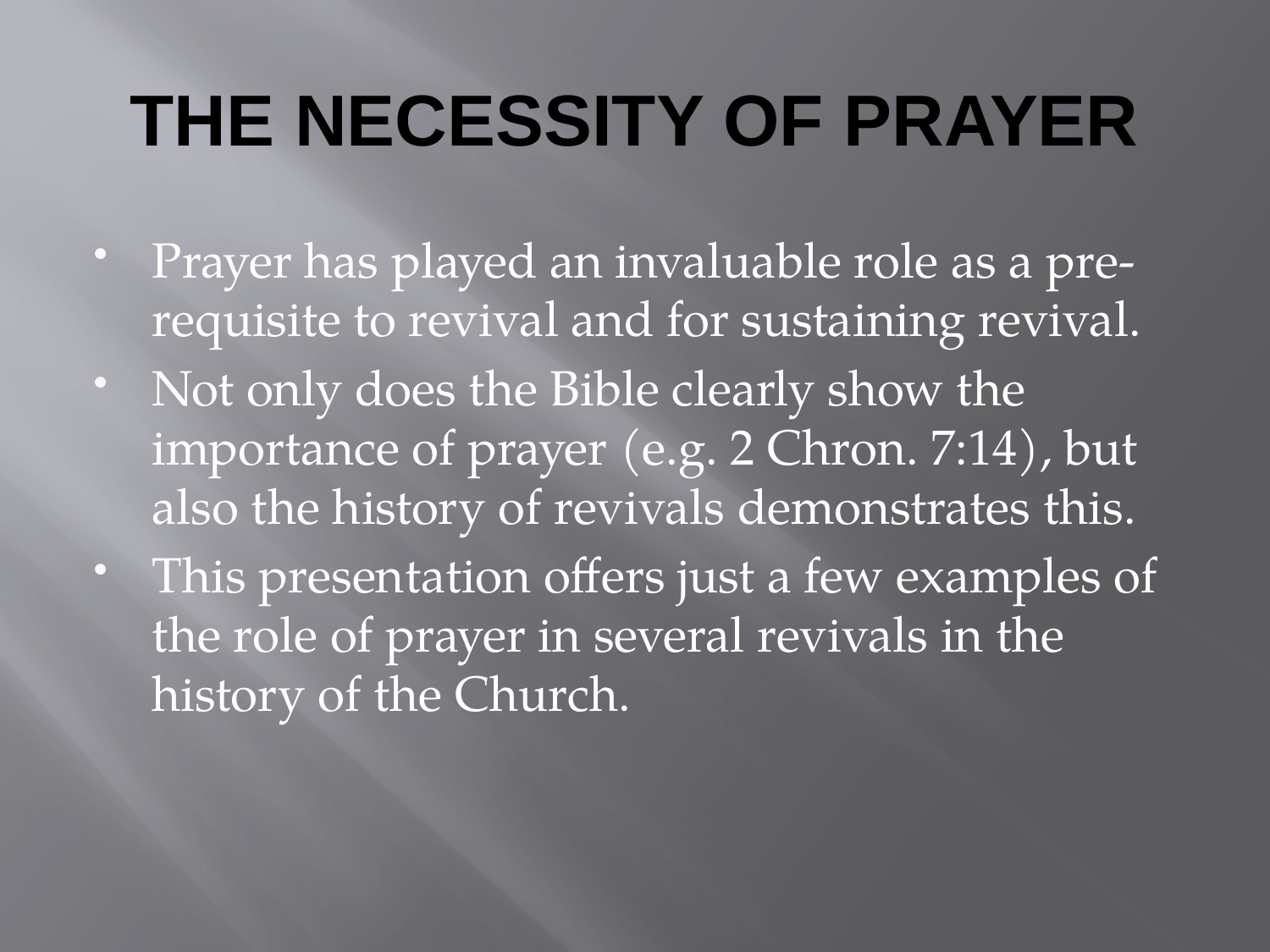

# The Necessity of Prayer
Prayer has played an invaluable role as a pre-requisite to revival and for sustaining revival.
Not only does the Bible clearly show the importance of prayer (e.g. 2 Chron. 7:14), but also the history of revivals demonstrates this.
This presentation offers just a few examples of the role of prayer in several revivals in the history of the Church.